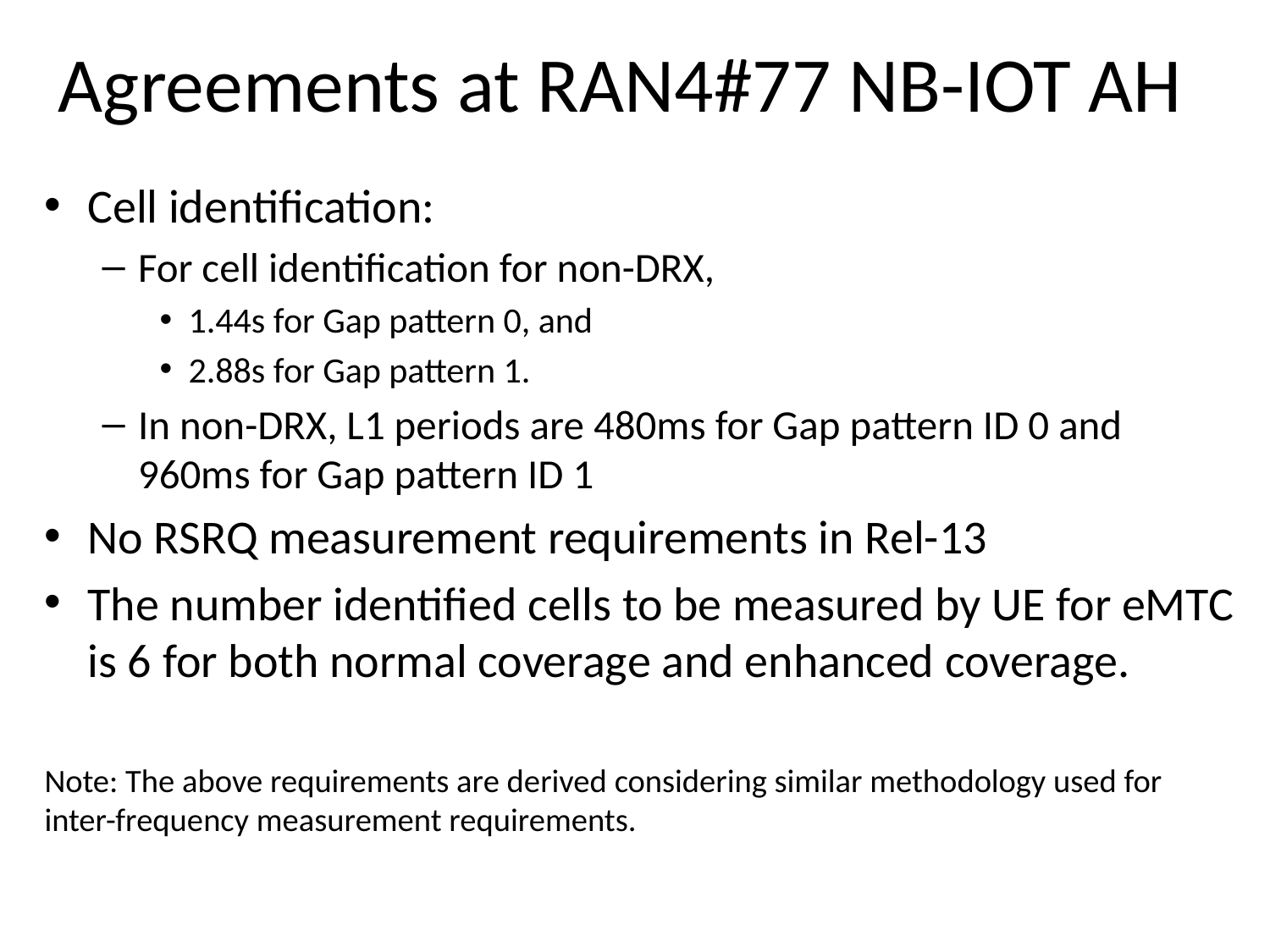

# Agreements at RAN4#77 NB-IOT AH
Cell identification:
For cell identification for non-DRX,
1.44s for Gap pattern 0, and
2.88s for Gap pattern 1.
In non-DRX, L1 periods are 480ms for Gap pattern ID 0 and 960ms for Gap pattern ID 1
No RSRQ measurement requirements in Rel-13
The number identified cells to be measured by UE for eMTC is 6 for both normal coverage and enhanced coverage.

Note: The above requirements are derived considering similar methodology used for inter-frequency measurement requirements.